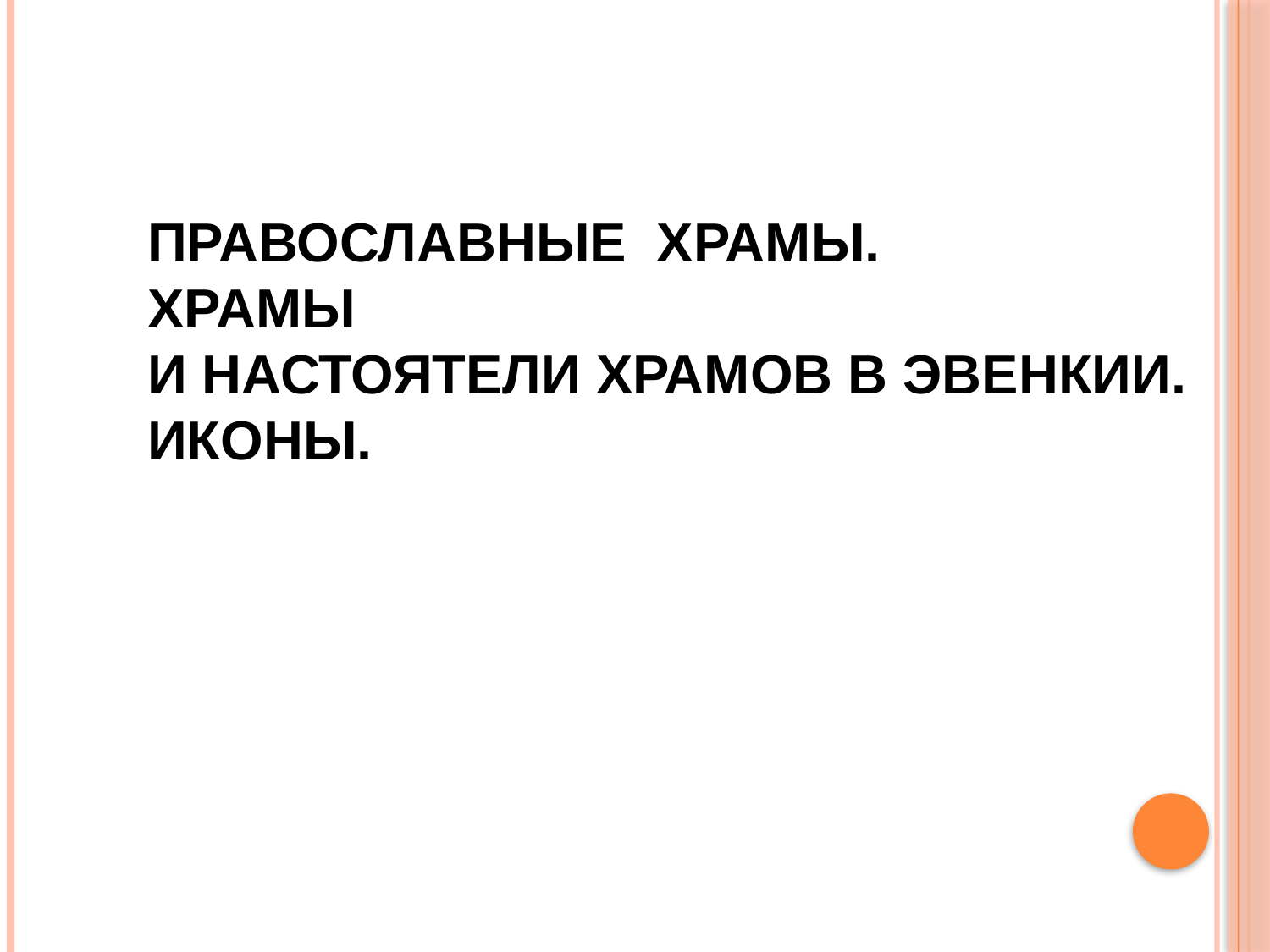

# Православные  храмы. Храмы и настоятели храмов в Эвенкии. Иконы.